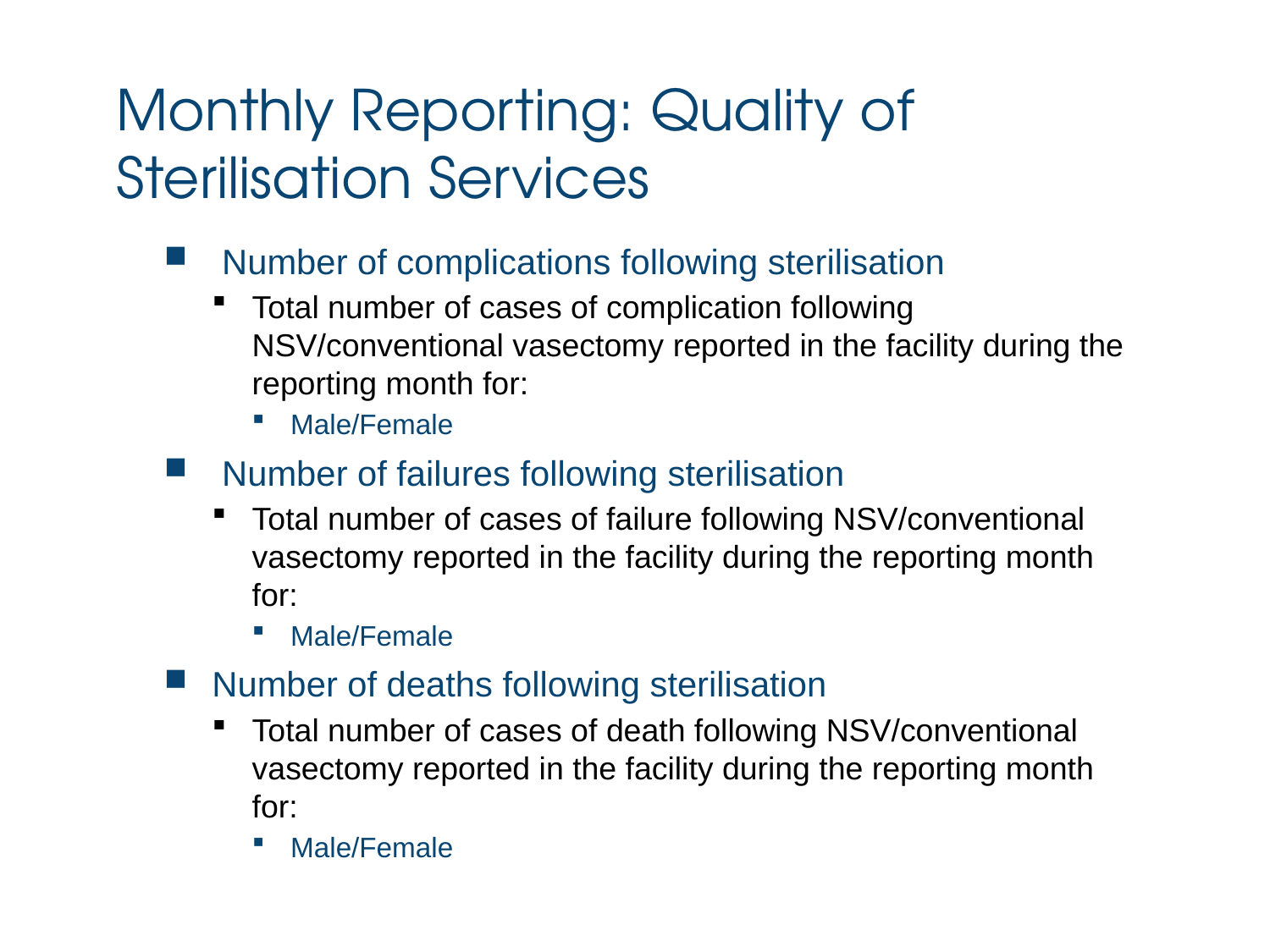

# Monthly Reporting: Quality of Sterilisation Services
 Number of complications following sterilisation
Total number of cases of complication following NSV/conventional vasectomy reported in the facility during the reporting month for:
Male/Female
 Number of failures following sterilisation
Total number of cases of failure following NSV/conventional vasectomy reported in the facility during the reporting month for:
Male/Female
Number of deaths following sterilisation
Total number of cases of death following NSV/conventional vasectomy reported in the facility during the reporting month for:
Male/Female